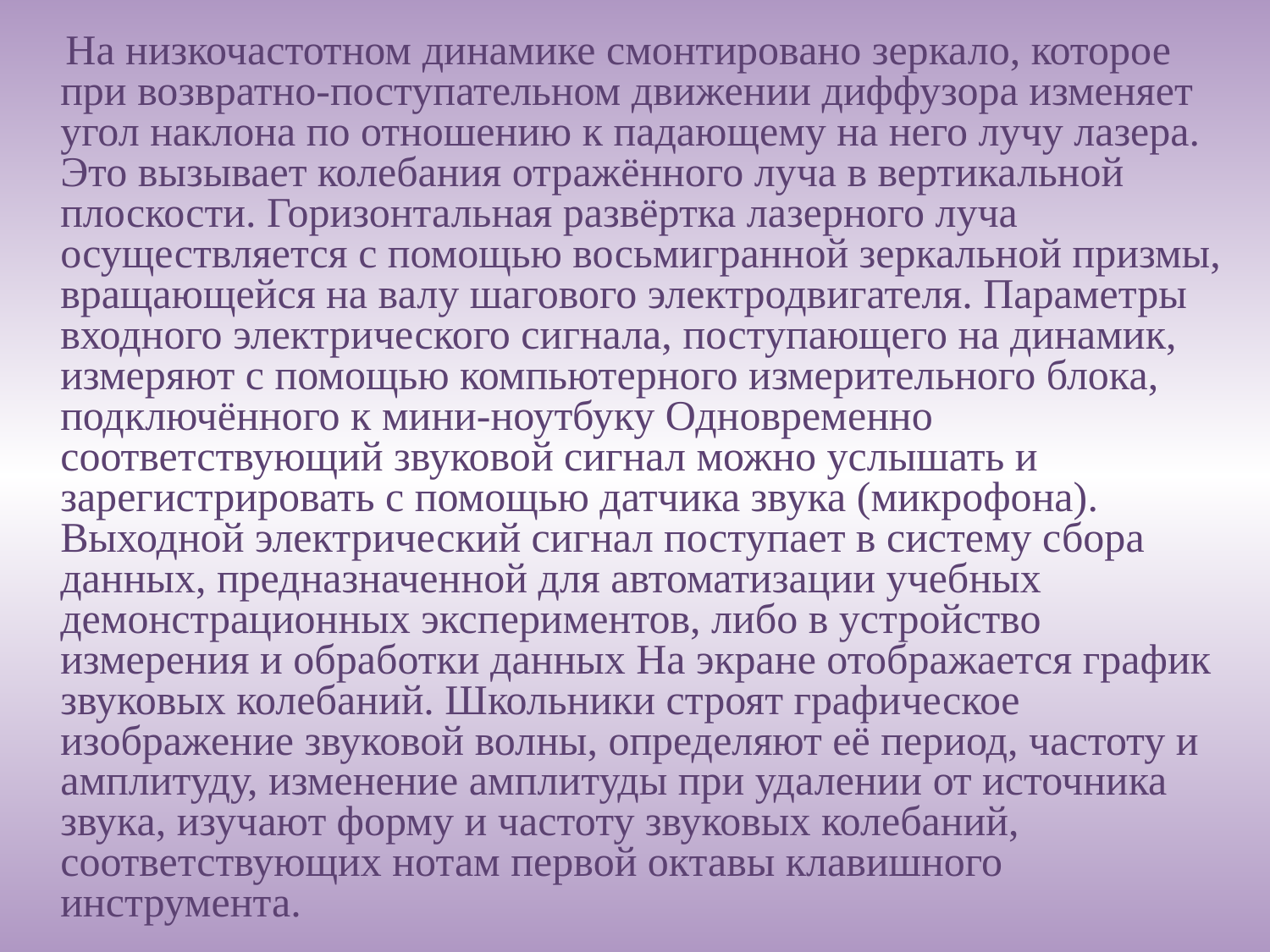

На низкочастотном динамике смонтировано зеркало, которое при возвратно-поступательном движении диффузора изменяет угол наклона по отношению к падающему на него лучу лазера. Это вызывает колебания отражённого луча в вертикальной плоскости. Горизонтальная развёртка лазерного луча осуществляется с помощью восьмигранной зеркальной призмы, вращающейся на валу шагового электродвигателя. Параметры входного электрического сигнала, поступающего на динамик, измеряют с помощью компьютерного измерительного блока, подключённого к мини-ноутбуку Одновременно соответствующий звуковой сигнал можно услышать и зарегистрировать с помощью датчика звука (микрофона). Выходной электрический сигнал поступает в систему сбора данных, предназначенной для автоматизации учебных демонстрационных экспериментов, либо в устройство измерения и обработки данных На экране отображается график звуковых колебаний. Школьники строят графическое изображение звуковой волны, определяют её период, частоту и амплитуду, изменение амплитуды при удалении от источника звука, изучают форму и частоту звуковых колебаний, соответствующих нотам первой октавы клавишного инструмента.